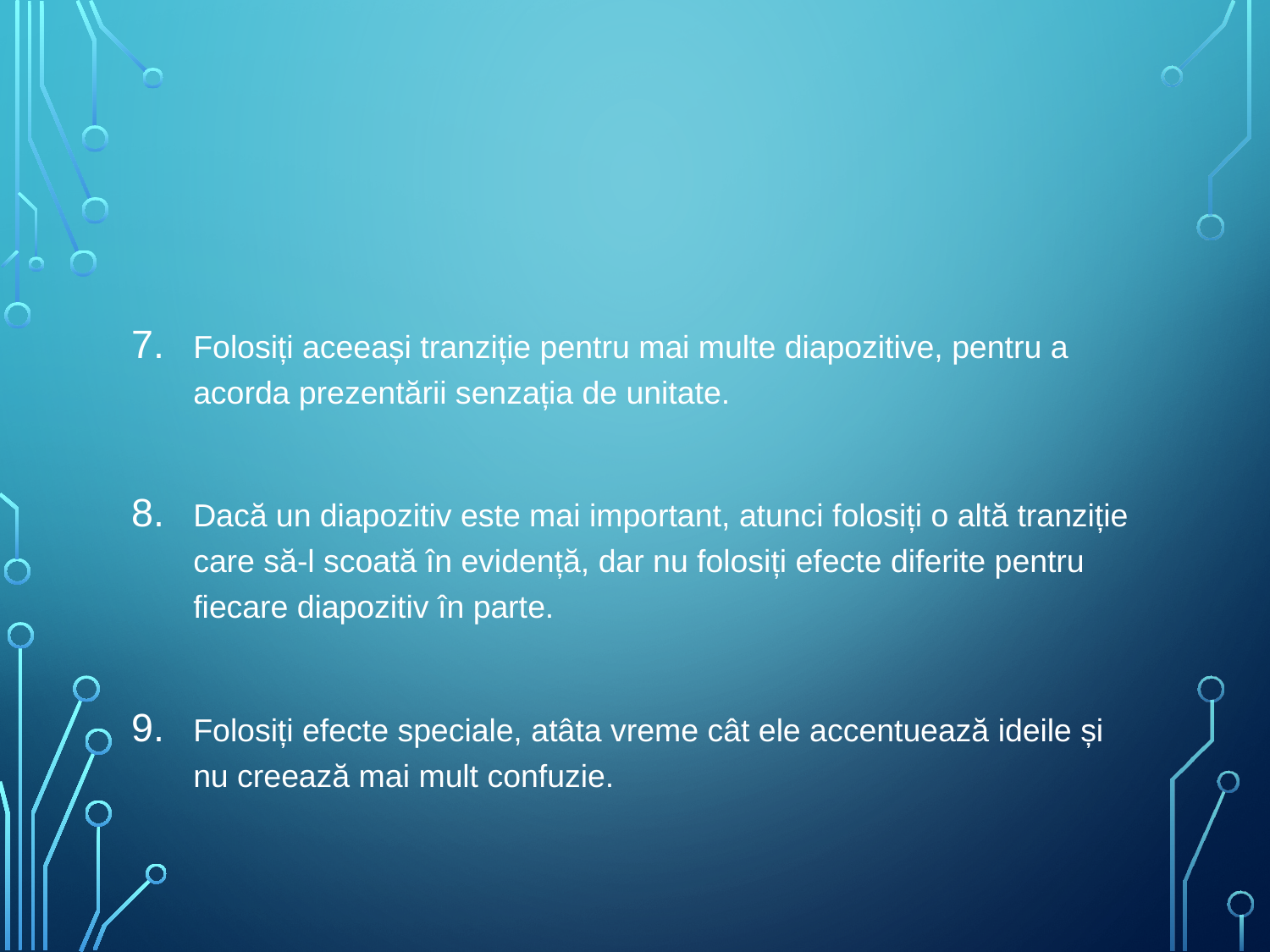

#
Folosiți aceeași tranziție pentru mai multe diapozitive, pentru a acorda prezentării senzația de unitate.

Dacă un diapozitiv este mai important, atunci folosiți o altă tranziție care să-l scoată în evidență, dar nu folosiți efecte diferite pentru fiecare diapozitiv în parte.

Folosiți efecte speciale, atâta vreme cât ele accentuează ideile și nu creează mai mult confuzie.